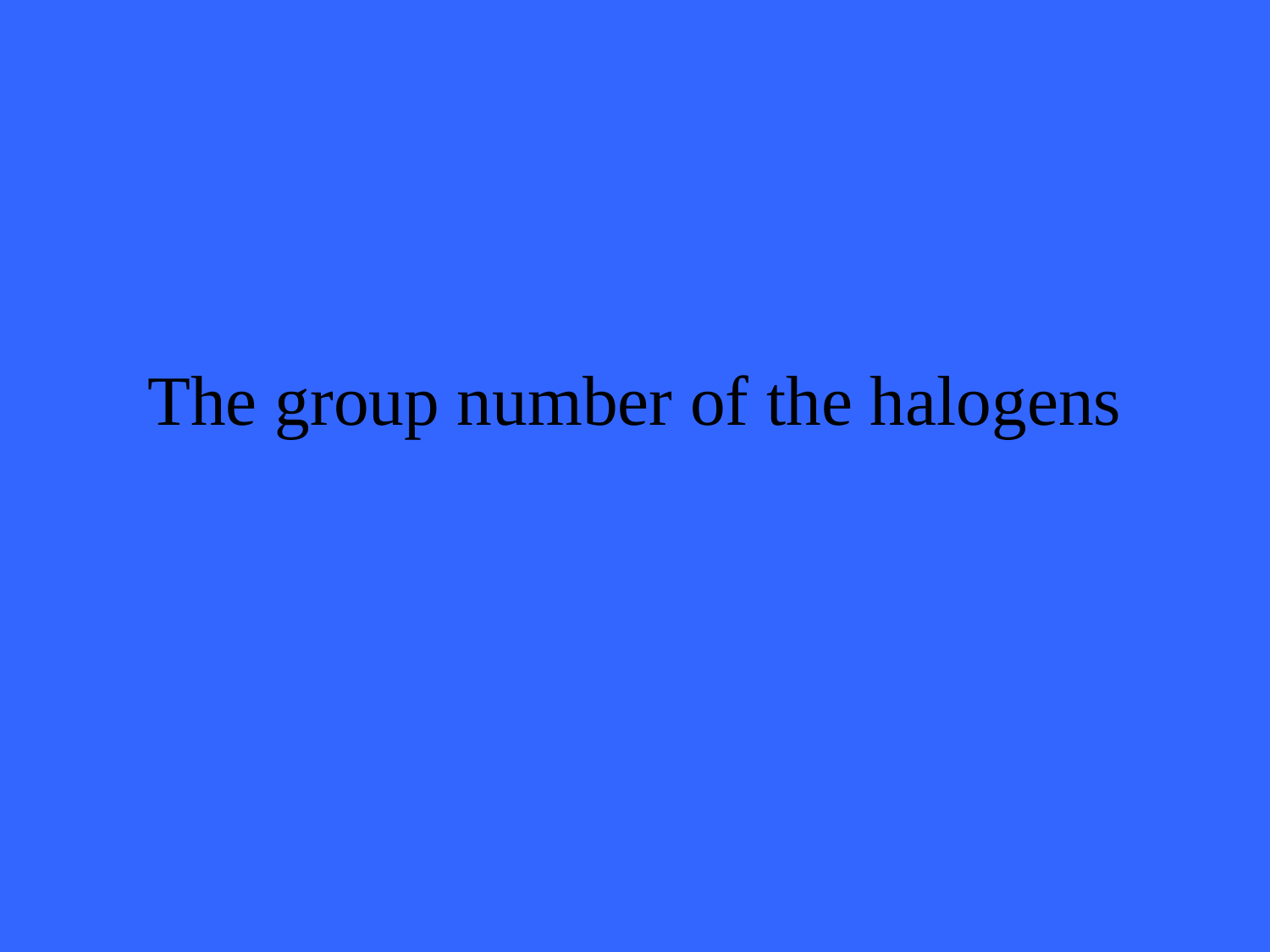

# The group number of the halogens